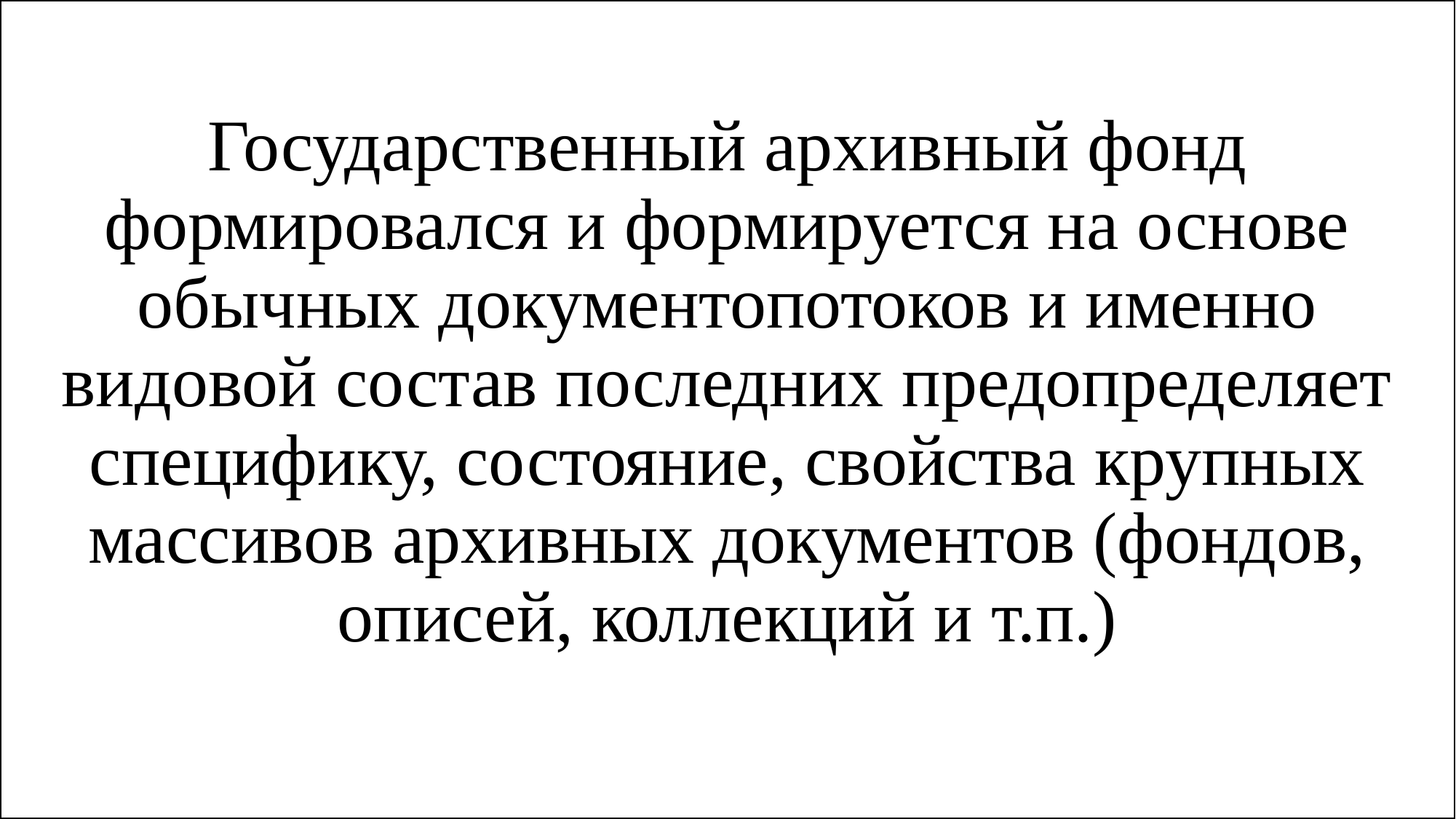

Государственный архивный фонд формировался и формируется на основе обычных документопотоков и именно видовой состав последних предопределяет специфику, состояние, свойства крупных массивов архивных документов (фондов, описей, коллекций и т.п.)